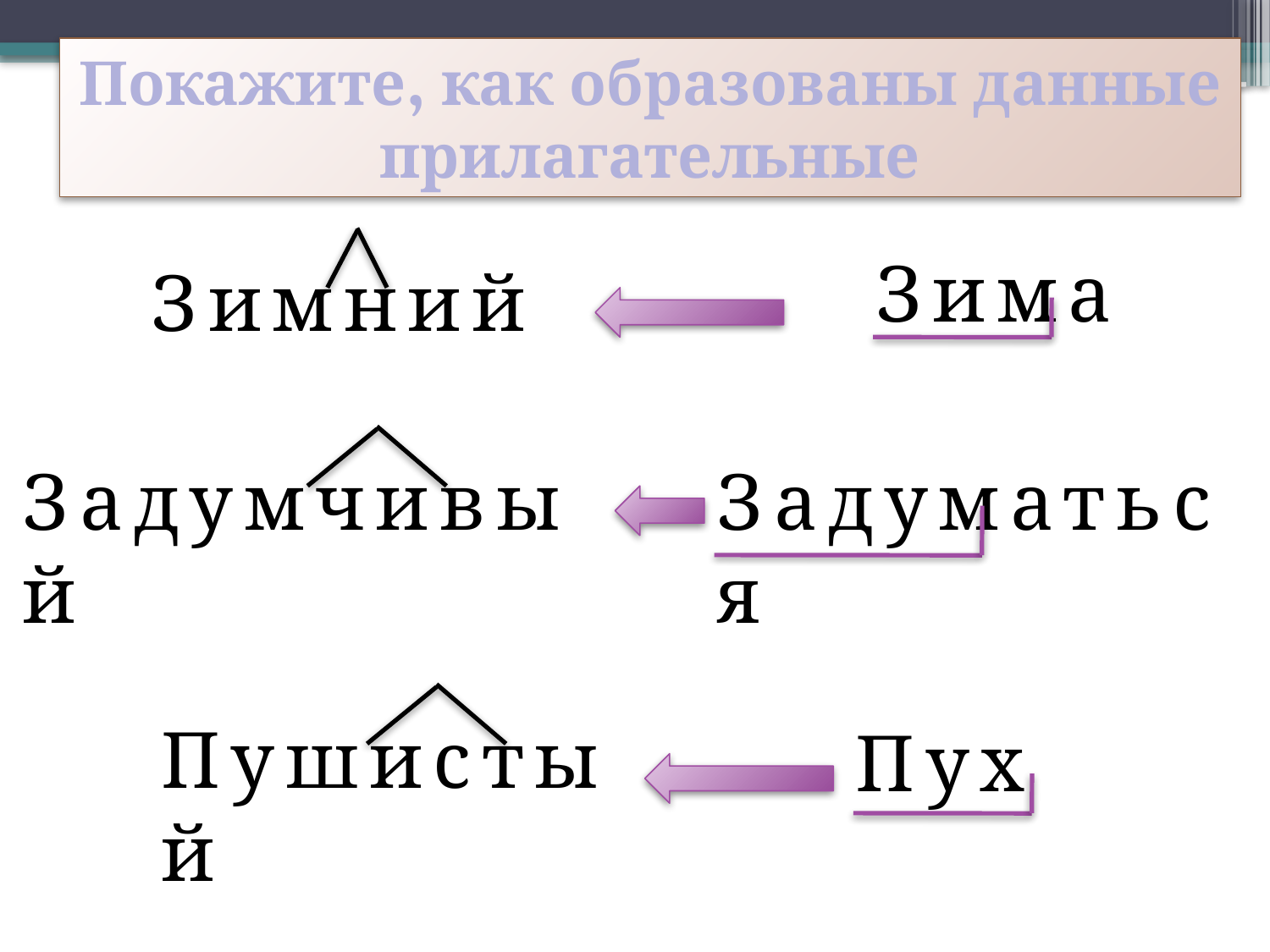

# Покажите, как образованы данные прилагательные
Зима
Зимний

Задумчивый
Задуматься

Пушистый
Пух